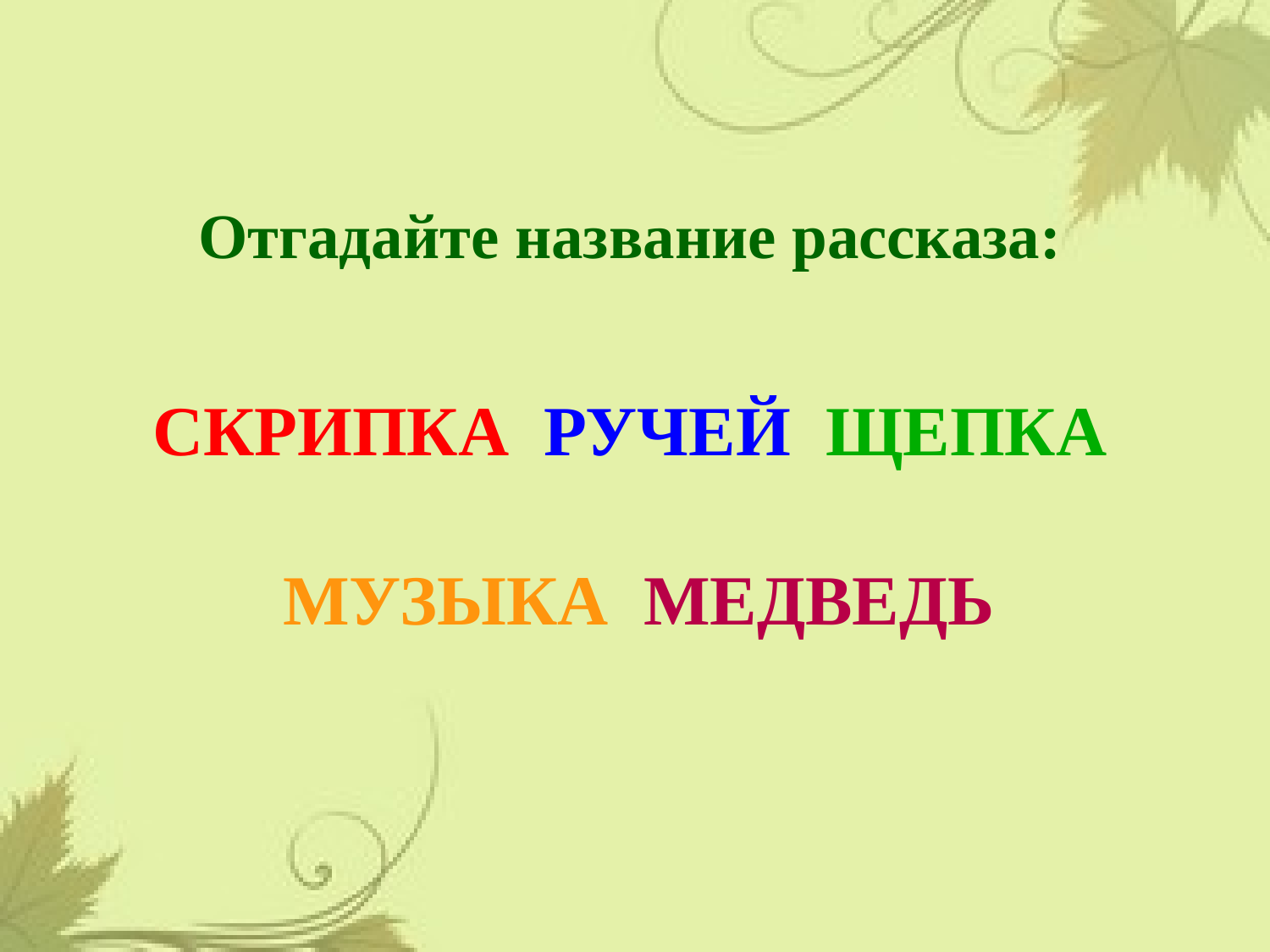

Отгадайте название рассказа:

СКРИПКА  РУЧЕЙ  ЩЕПКА
 МУЗЫКА  МЕДВЕДЬ